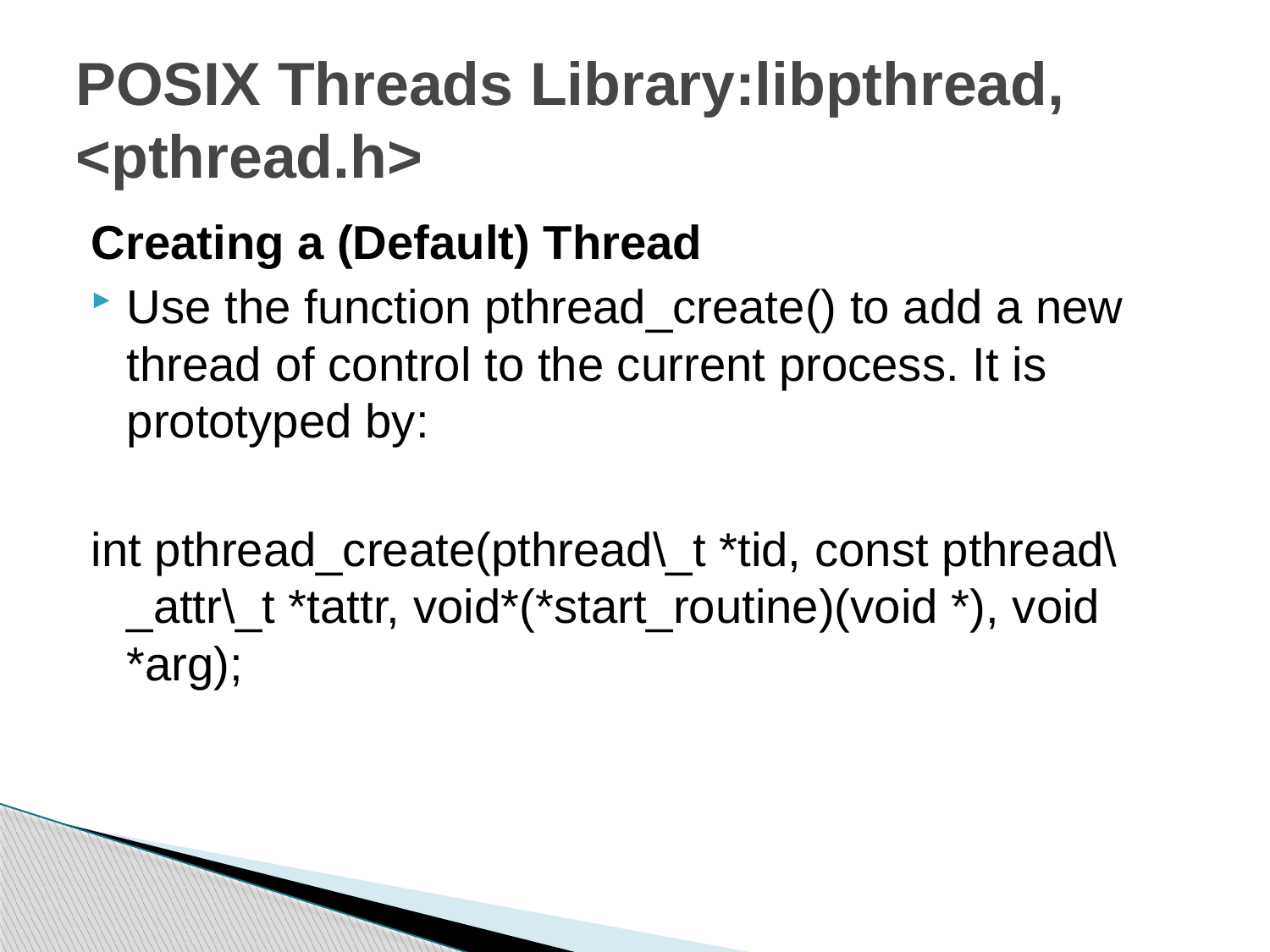

# POSIX Threads Library:libpthread, <pthread.h>
Creating a (Default) Thread
Use the function pthread_create() to add a new thread of control to the current process. It is prototyped by:

int pthread_create(pthread\_t *tid, const pthread\_attr\_t *tattr, void*(*start_routine)(void *), void *arg);